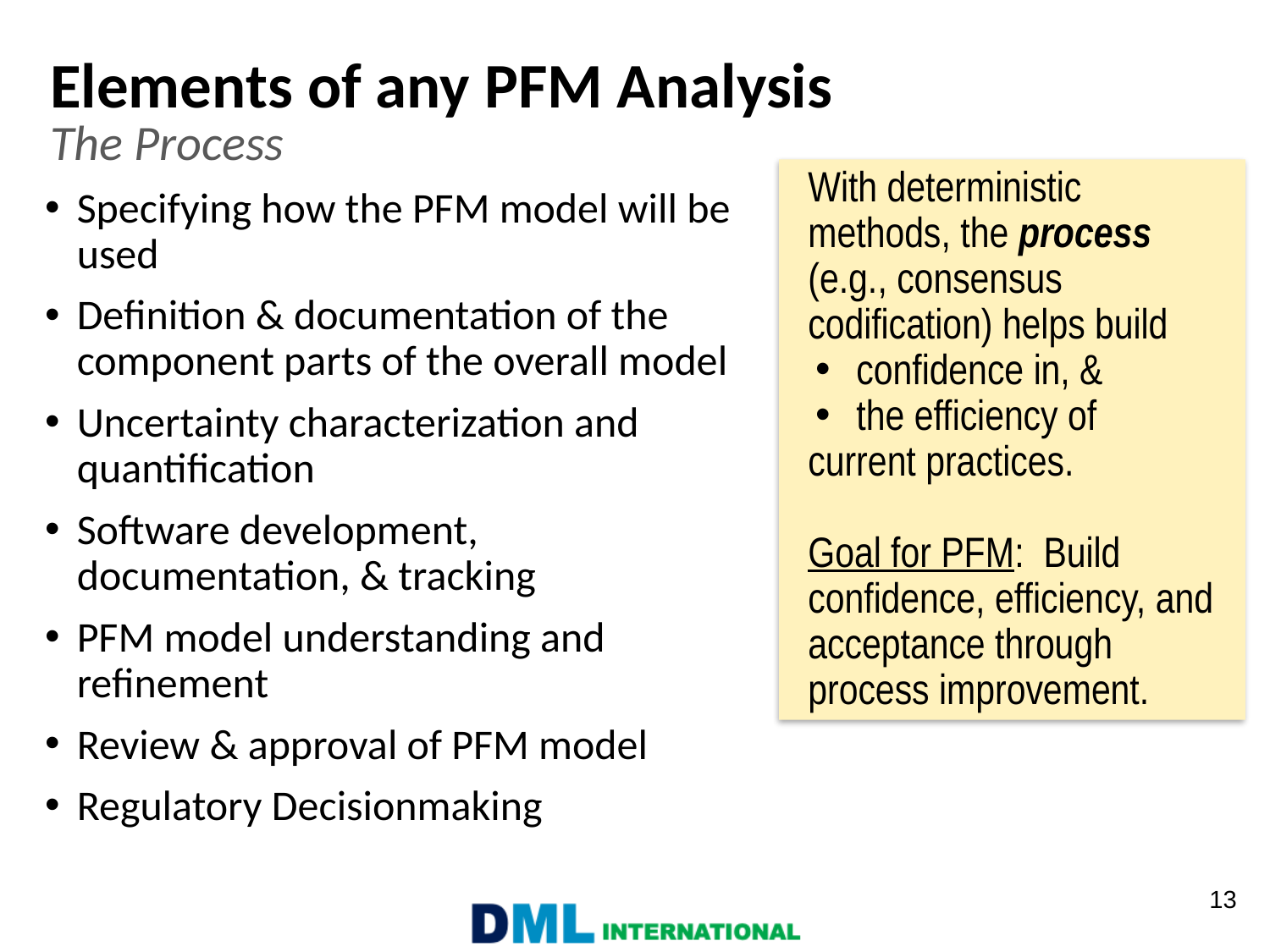

# Elements of any PFM Analysis The Process
With deterministic methods, the process (e.g., consensus codification) helps build
confidence in, &
the efficiency of
current practices.

Goal for PFM:  Build confidence, efficiency, and acceptance through process improvement.
Specifying how the PFM model will be used
Definition & documentation of the component parts of the overall model
Uncertainty characterization and quantification
Software development, documentation, & tracking
PFM model understanding and refinement
Review & approval of PFM model
Regulatory Decisionmaking